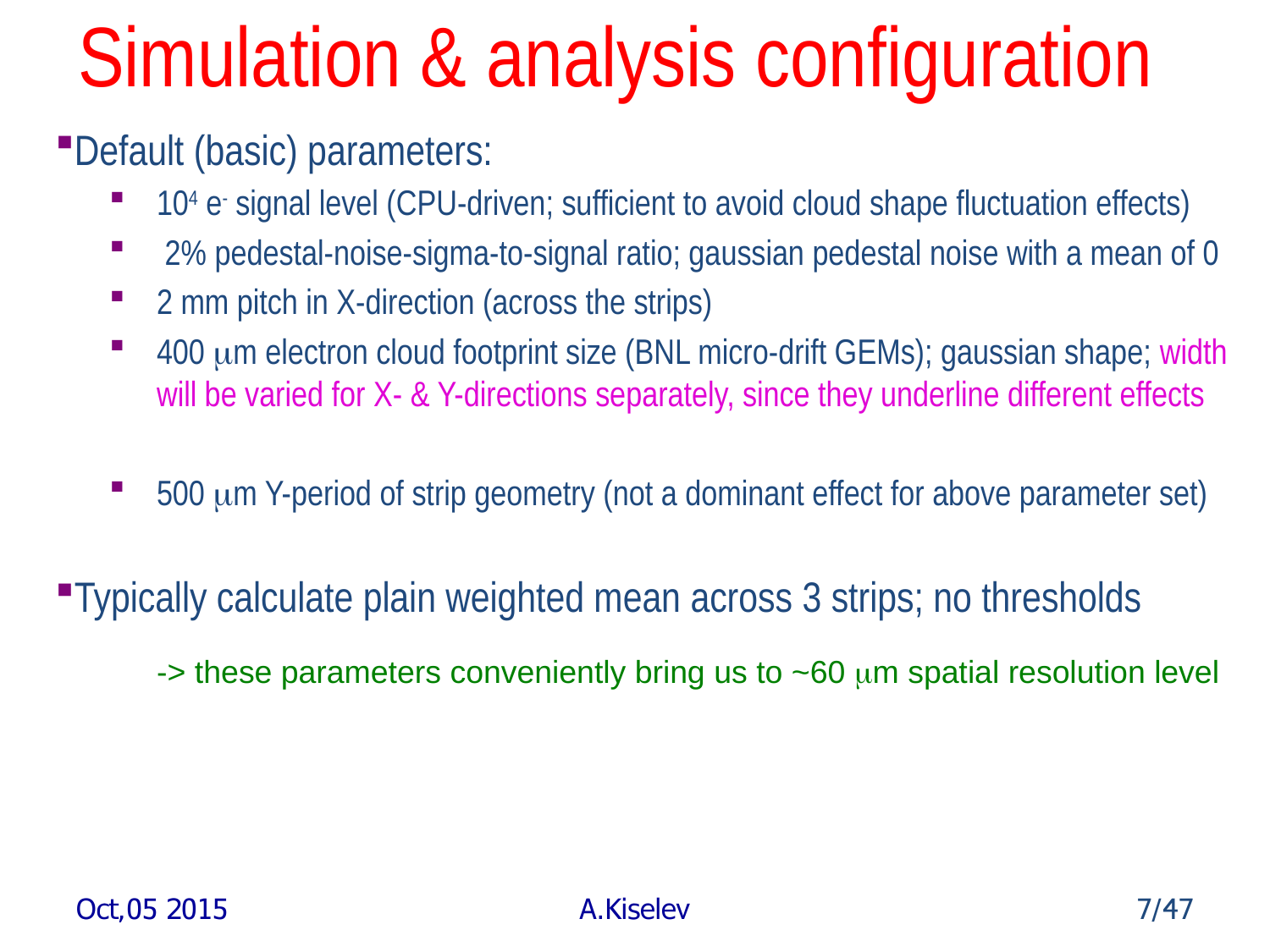

# Simulation & analysis configuration
Default (basic) parameters:
104 e- signal level (CPU-driven; sufficient to avoid cloud shape fluctuation effects)
 2% pedestal-noise-sigma-to-signal ratio; gaussian pedestal noise with a mean of 0
2 mm pitch in X-direction (across the strips)
400 μm electron cloud footprint size (BNL micro-drift GEMs); gaussian shape; width will be varied for X- & Y-directions separately, since they underline different effects

500 μm Y-period of strip geometry (not a dominant effect for above parameter set)

Typically calculate plain weighted mean across 3 strips; no thresholds
-> these parameters conveniently bring us to ~60 μm spatial resolution level
Oct,05 2015
A.Kiselev
7/47